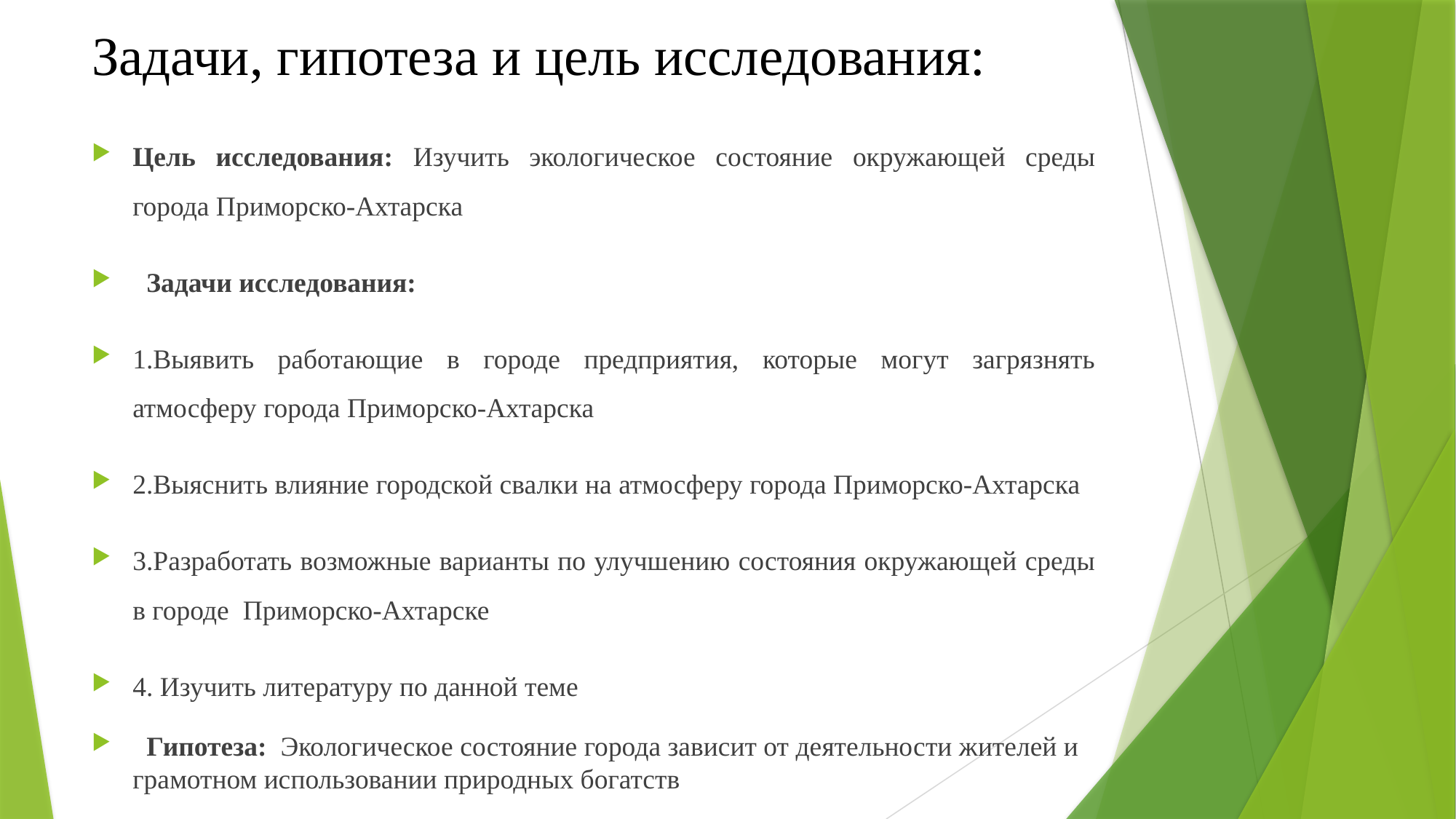

# Задачи, гипотеза и цель исследования:
Цель исследования: Изучить экологическое состояние окружающей среды города Приморско-Ахтарска
  Задачи исследования:
1.Выявить работающие в городе предприятия, которые могут загрязнять атмосферу города Приморско-Ахтарска
2.Выяснить влияние городской свалки на атмосферу города Приморско-Ахтарска
3.Разработать возможные варианты по улучшению состояния окружающей среды в городе  Приморско-Ахтарске
4. Изучить литературу по данной теме
  Гипотеза:  Экологическое состояние города зависит от деятельности жителей и грамотном использовании природных богатств